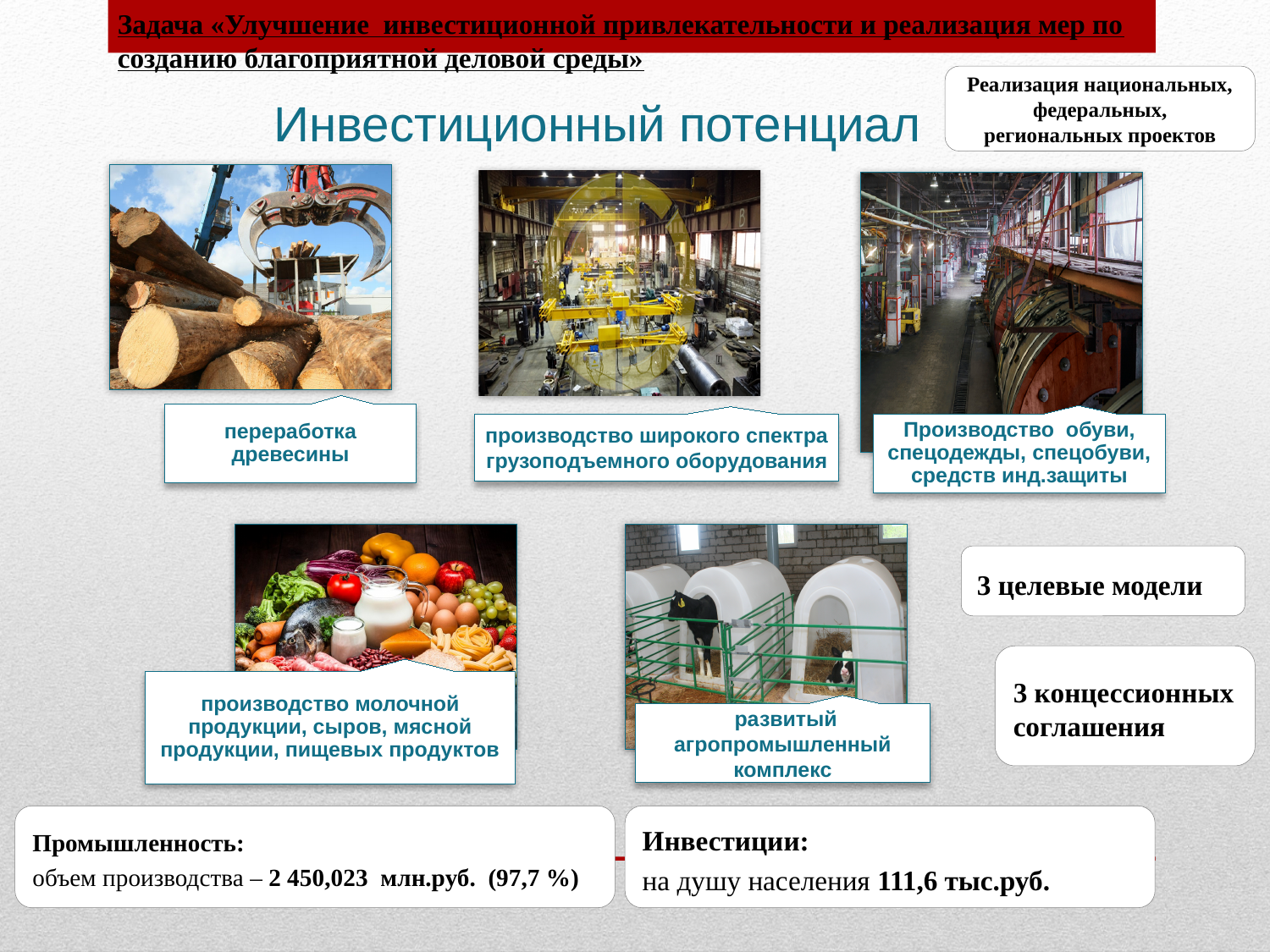

Задача «Улучшение  инвестиционной привлекательности и реализация мер по созданию благоприятной деловой среды»

Инвестиционный потенциал
Реализация национальных, федеральных, региональных проектов
переработка древесины
 развитый агропромышленный комплекс
производство широкого спектра грузоподъемного оборудования
производство молочной продукции, сыров, мясной продукции, пищевых продуктов
Производство  обуви, спецодежды, спецобуви, средств инд.защиты

3 целевые модели

3 концессионных соглашения

Промышленность:
объем производства – 2 450,023  млн.руб.  (97,7 %)

Инвестиции:
на душу населения 111,6 тыс.руб.